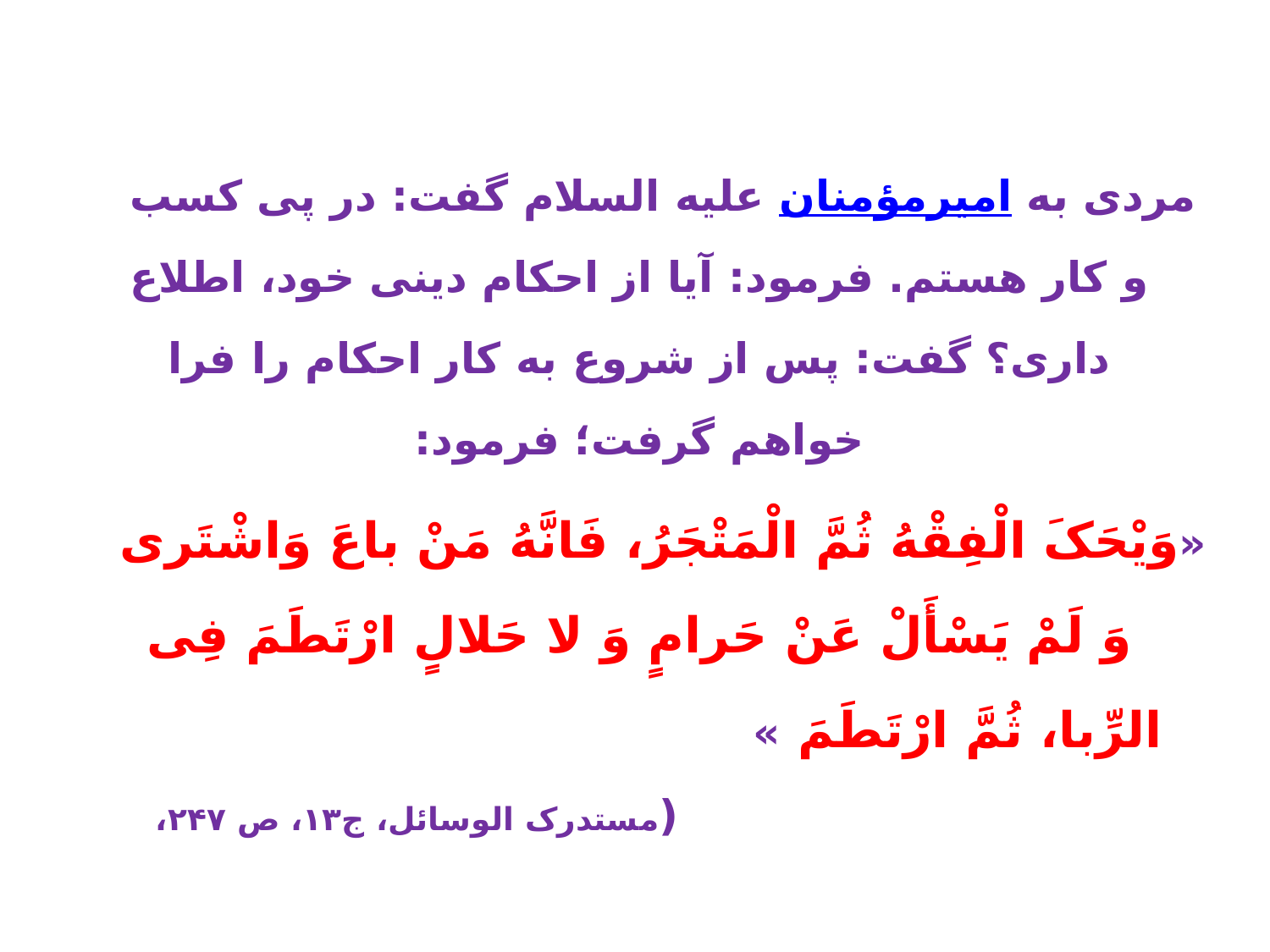

مردی به امیرمؤمنان علیه السلام گفت: در پی کسب و کار هستم. فرمود: آیا از احکام دینی خود، اطلاع داری؟ گفت: پس از شروع به کار احکام را فرا خواهم گرفت؛ فرمود:
«وَیْحَکَ الْفِقْهُ ثُمَّ الْمَتْجَرُ، فَانَّهُ مَنْ باعَ وَاشْتَری‏ وَ لَمْ یَسْأَلْ عَنْ حَرامٍ وَ لا حَلالٍ ارْتَطَمَ فِی الرِّبا، ثُمَّ ارْتَطَمَ »                                                                          (مستدرک الوسائل، ج۱۳، ص ۲۴۷،